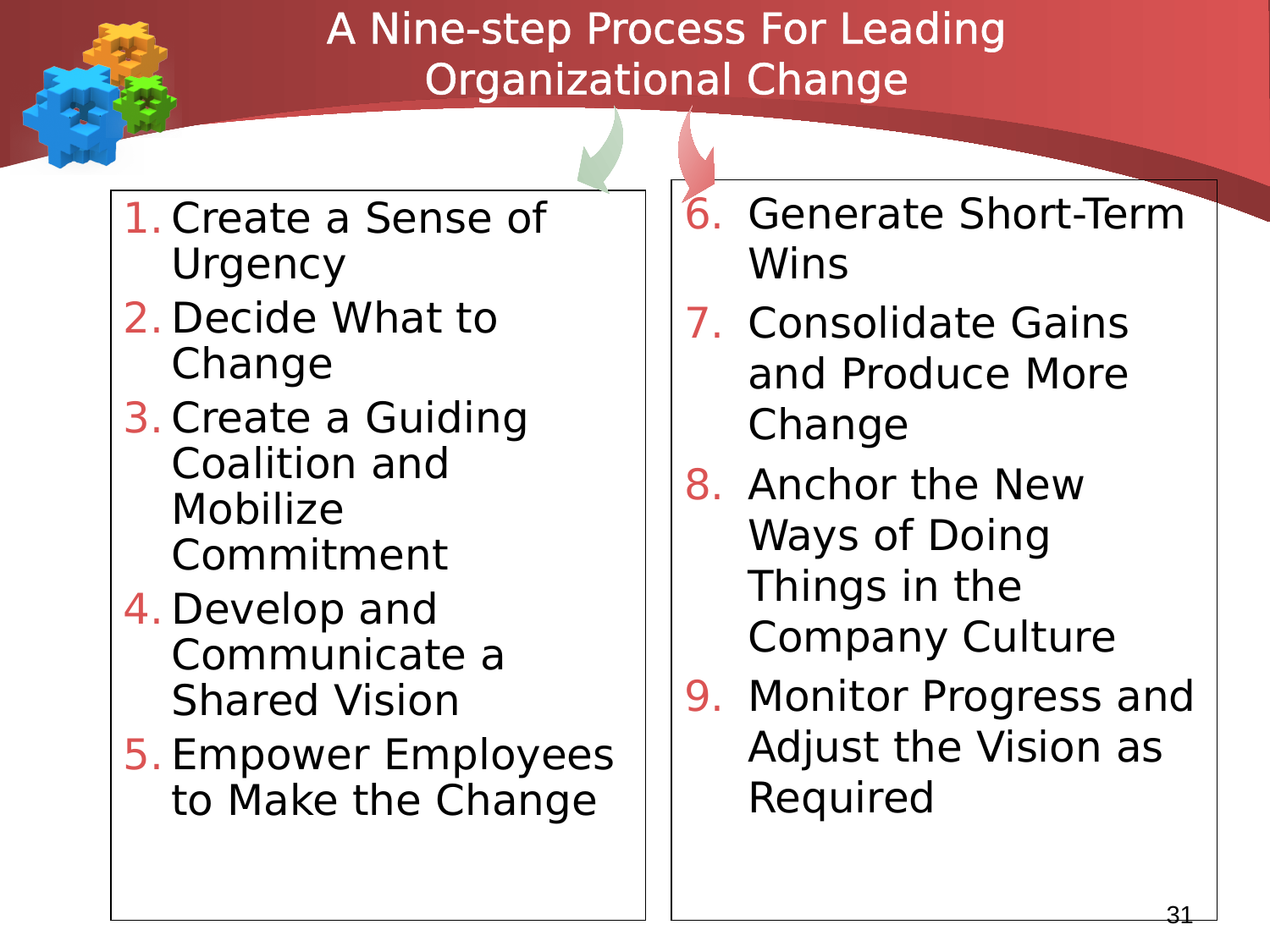

# A Nine-step Process For Leading Organizational Change

Generate Short-Term Wins
Consolidate Gains and Produce More Change
Anchor the New Ways of Doing Things in the Company Culture
Monitor Progress and Adjust the Vision as Required
Create a Sense of Urgency
Decide What to Change
Create a Guiding Coalition and Mobilize Commitment
Develop and Communicate a Shared Vision
Empower Employees to Make the Change
31